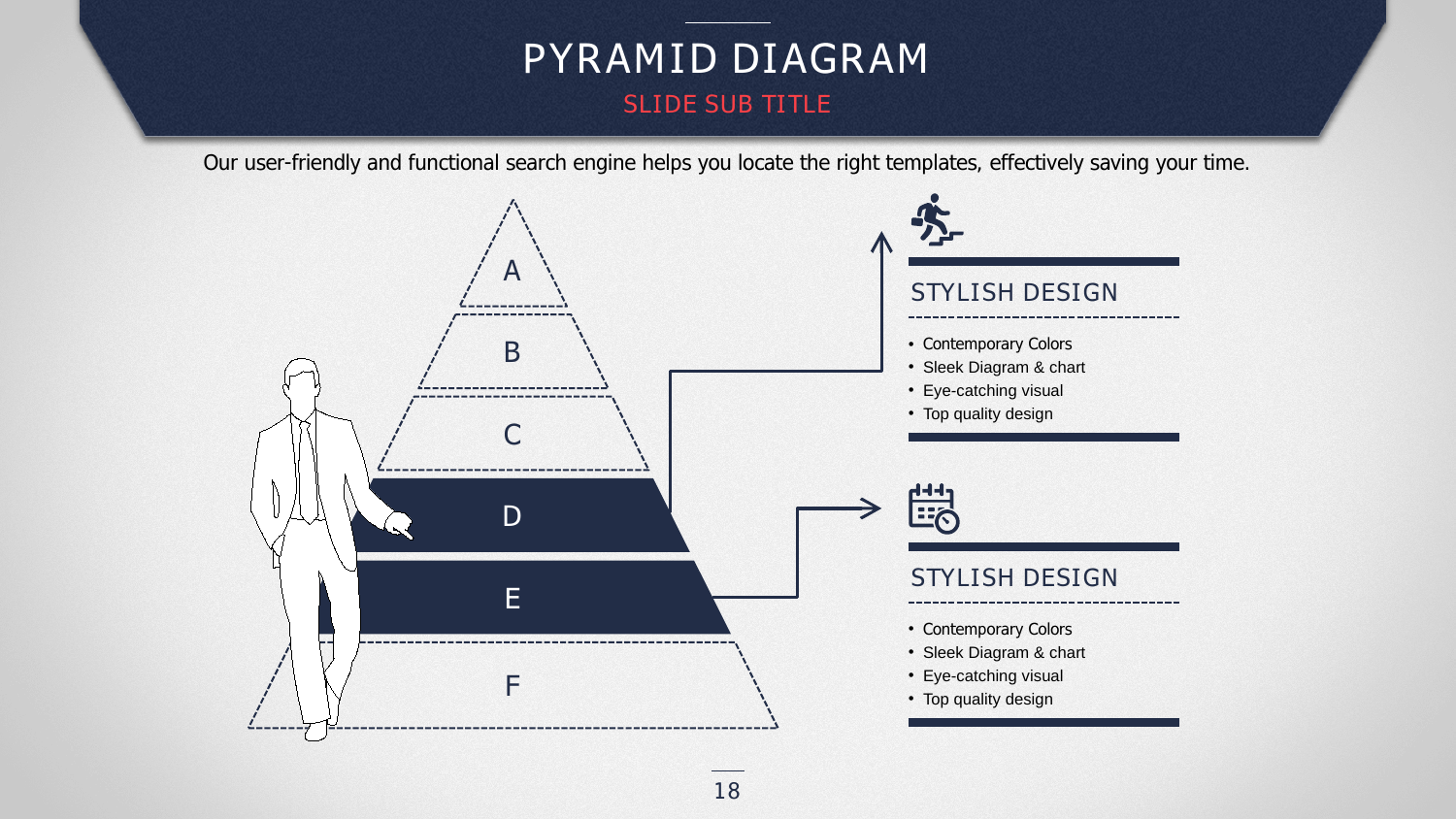

PYRAMID DIAGRAM
SLIDE SUB TITLE
Our user-friendly and functional search engine helps you locate the right templates, effectively saving your time.

A

B

C

D

E

F
STYLISH DESIGN
Contemporary Colors
Sleek Diagram & chart
Eye-catching visual
Top quality design

STYLISH DESIGN
Contemporary Colors
Sleek Diagram & chart
Eye-catching visual
Top quality design
18